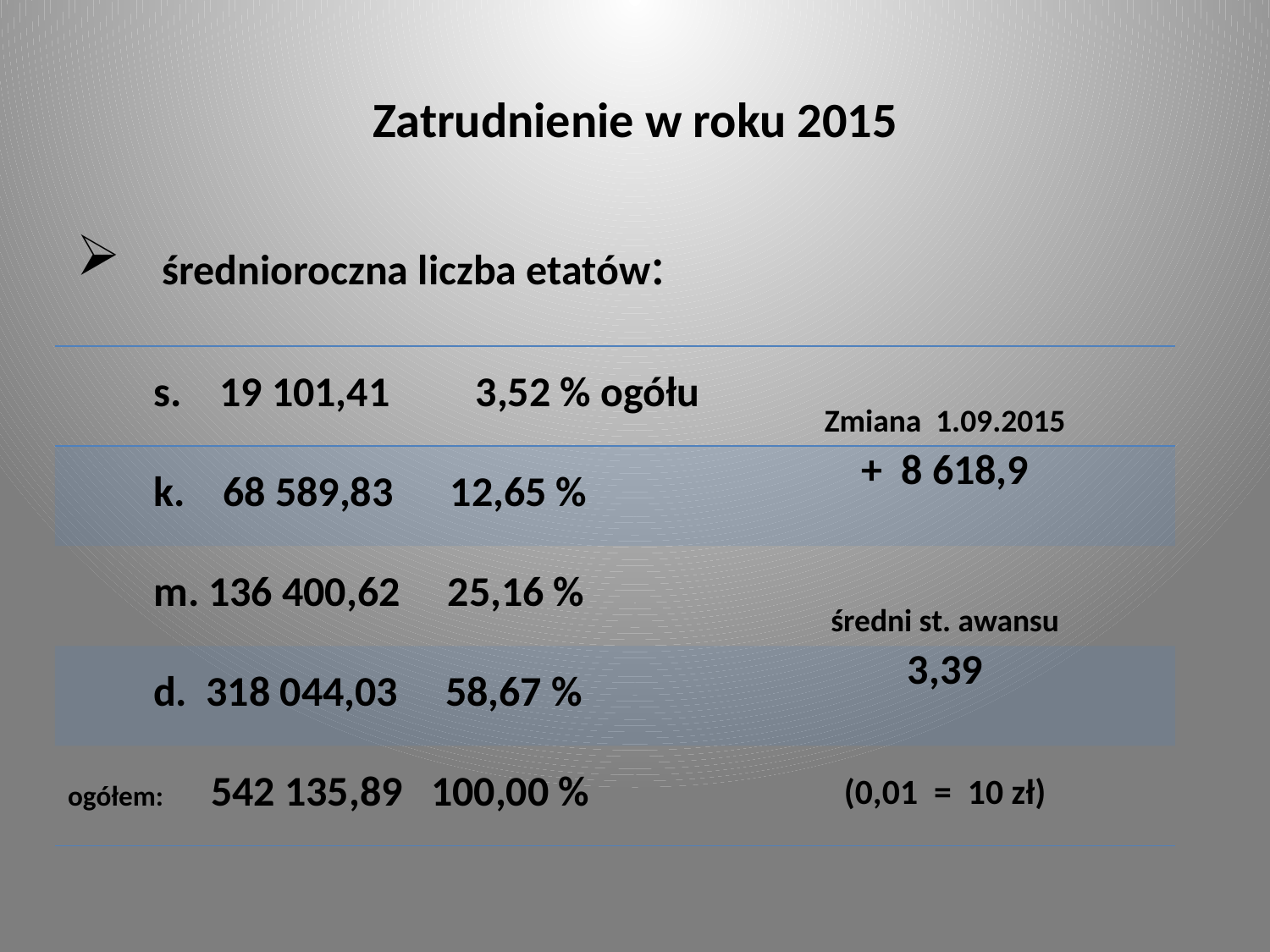

# Zatrudnienie w roku 2015
   średnioroczna liczba etatów:

| s. 19 101,41 3,52 % ogółu | Zmiana 1.09.2015 |
| --- | --- |
| k. 68 589,83 12,65 % | + 8 618,9 |
| m. 136 400,62 25,16 % | średni st. awansu |
| d. 318 044,03 58,67 % | 3,39 |
| ogółem: 542 135,89 100,00 % | (0,01 = 10 zł) |